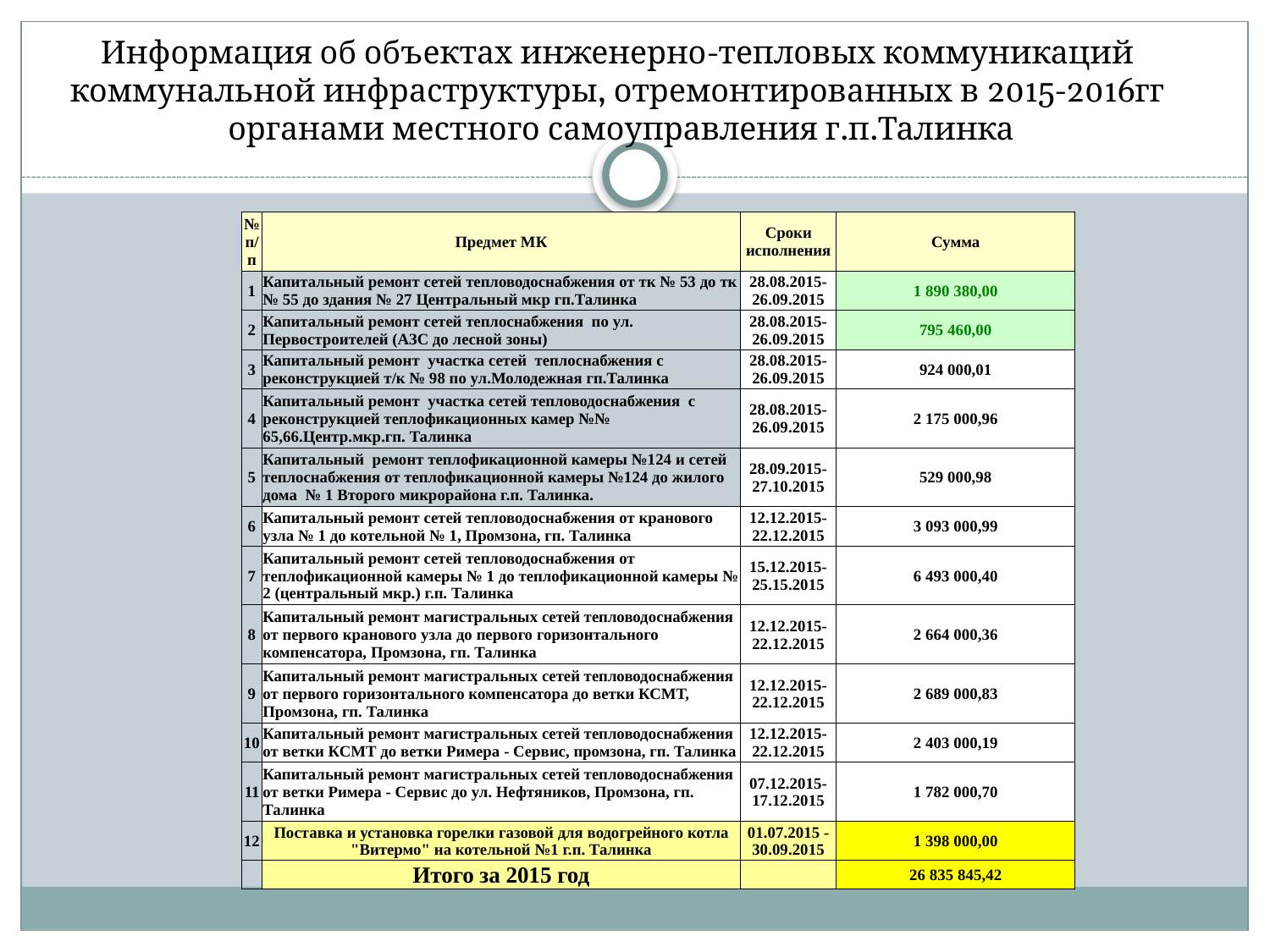

Информация об объектах инженерно-тепловых коммуникаций
коммунальной инфраструктуры, отремонтированных в 2015-2016гг
органами местного самоуправления г.п.Талинка
| № п/п | Предмет МК | Сроки исполнения | Сумма |
| --- | --- | --- | --- |
| 1 | Капитальный ремонт сетей тепловодоснабжения от тк № 53 до тк № 55 до здания № 27 Центральный мкр гп.Талинка | 28.08.2015-26.09.2015 | 1 890 380,00 |
| 2 | Капитальный ремонт сетей теплоснабжения по ул. Первостроителей (АЗС до лесной зоны) | 28.08.2015-26.09.2015 | 795 460,00 |
| 3 | Капитальный ремонт участка сетей теплоснабжения с реконструкцией т/к № 98 по ул.Молодежная гп.Талинка | 28.08.2015-26.09.2015 | 924 000,01 |
| 4 | Капитальный ремонт участка сетей тепловодоснабжения с реконструкцией теплофикационных камер №№ 65,66.Центр.мкр.гп. Талинка | 28.08.2015-26.09.2015 | 2 175 000,96 |
| 5 | Капитальный ремонт теплофикационной камеры №124 и сетей теплоснабжения от теплофикационной камеры №124 до жилого дома № 1 Второго микрорайона г.п. Талинка. | 28.09.2015-27.10.2015 | 529 000,98 |
| 6 | Капитальный ремонт сетей тепловодоснабжения от кранового узла № 1 до котельной № 1, Промзона, гп. Талинка | 12.12.2015-22.12.2015 | 3 093 000,99 |
| 7 | Капитальный ремонт сетей тепловодоснабжения от теплофикационной камеры № 1 до теплофикационной камеры № 2 (центральный мкр.) г.п. Талинка | 15.12.2015-25.15.2015 | 6 493 000,40 |
| 8 | Капитальный ремонт магистральных сетей тепловодоснабжения от первого кранового узла до первого горизонтального компенсатора, Промзона, гп. Талинка | 12.12.2015-22.12.2015 | 2 664 000,36 |
| 9 | Капитальный ремонт магистральных сетей тепловодоснабжения от первого горизонтального компенсатора до ветки КСМТ, Промзона, гп. Талинка | 12.12.2015-22.12.2015 | 2 689 000,83 |
| 10 | Капитальный ремонт магистральных сетей тепловодоснабжения от ветки КСМТ до ветки Римера - Сервис, промзона, гп. Талинка | 12.12.2015-22.12.2015 | 2 403 000,19 |
| 11 | Капитальный ремонт магистральных сетей тепловодоснабжения от ветки Римера - Сервис до ул. Нефтяников, Промзона, гп. Талинка | 07.12.2015-17.12.2015 | 1 782 000,70 |
| 12 | Поставка и установка горелки газовой для водогрейного котла "Витермо" на котельной №1 г.п. Талинка | 01.07.2015 - 30.09.2015 | 1 398 000,00 |
|  | Итого за 2015 год |  | 26 835 845,42 |